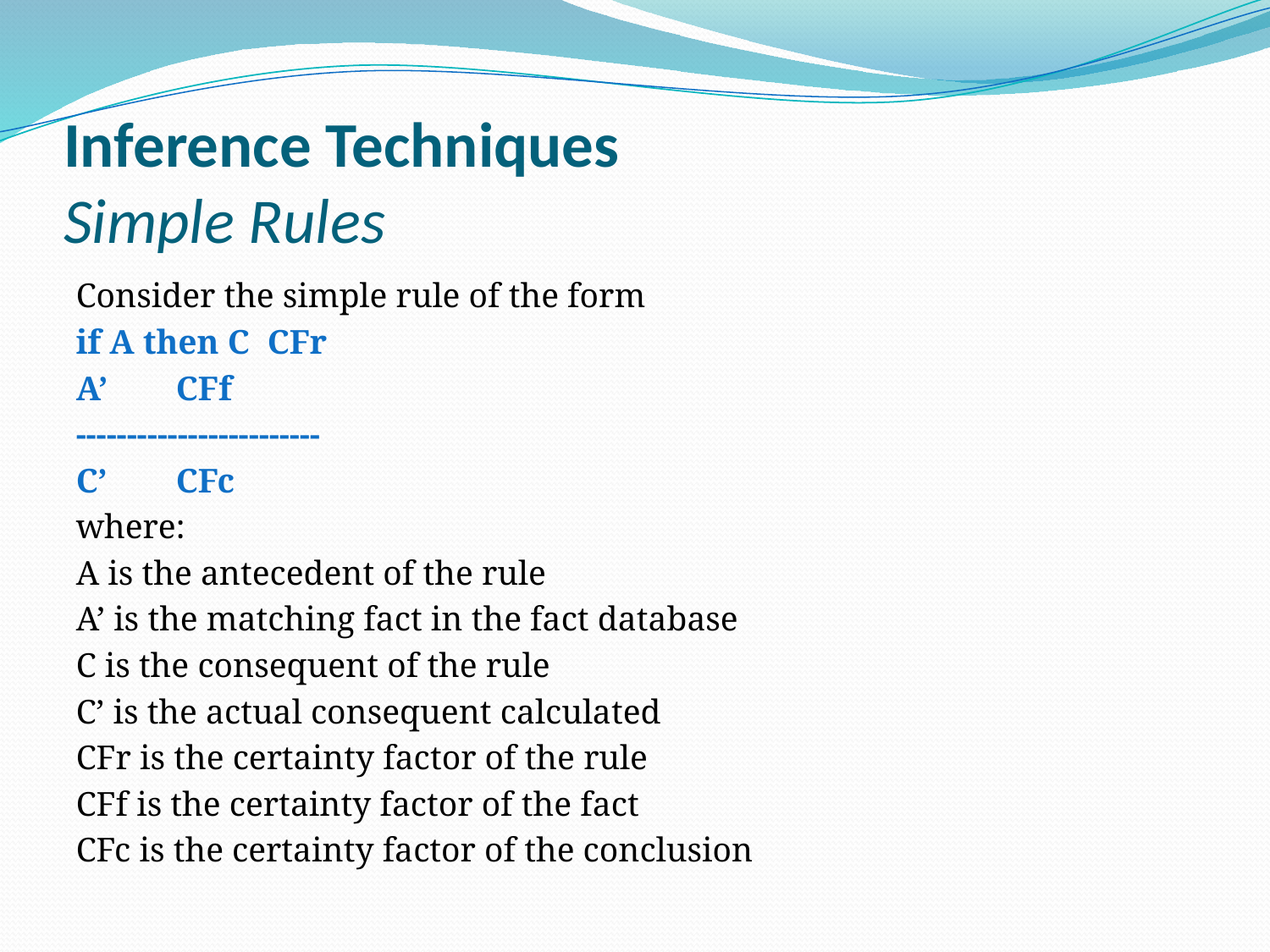

# Inference Techniques Simple Rules
Consider the simple rule of the form
if A then C 	 CFr
A’		 CFf
------------------------
C’		 CFc
where:
A is the antecedent of the rule
A’ is the matching fact in the fact database
C is the consequent of the rule
C’ is the actual consequent calculated
CFr is the certainty factor of the rule
CFf is the certainty factor of the fact
CFc is the certainty factor of the conclusion